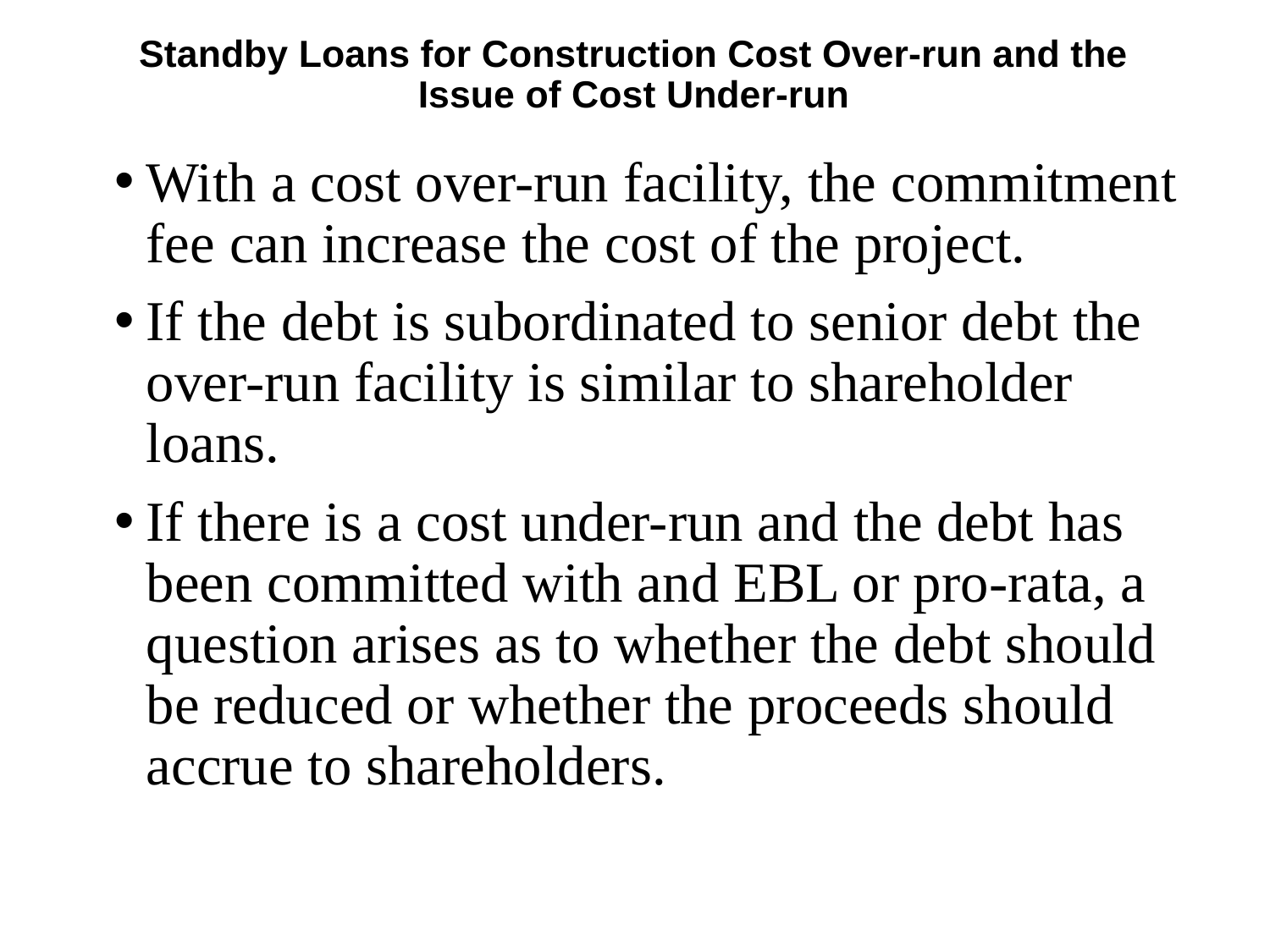

# Standby Loans for Construction Cost Over-run and the Issue of Cost Under-run
With a cost over-run facility, the commitment fee can increase the cost of the project.
If the debt is subordinated to senior debt the over-run facility is similar to shareholder loans.
If there is a cost under-run and the debt has been committed with and EBL or pro-rata, a question arises as to whether the debt should be reduced or whether the proceeds should accrue to shareholders.